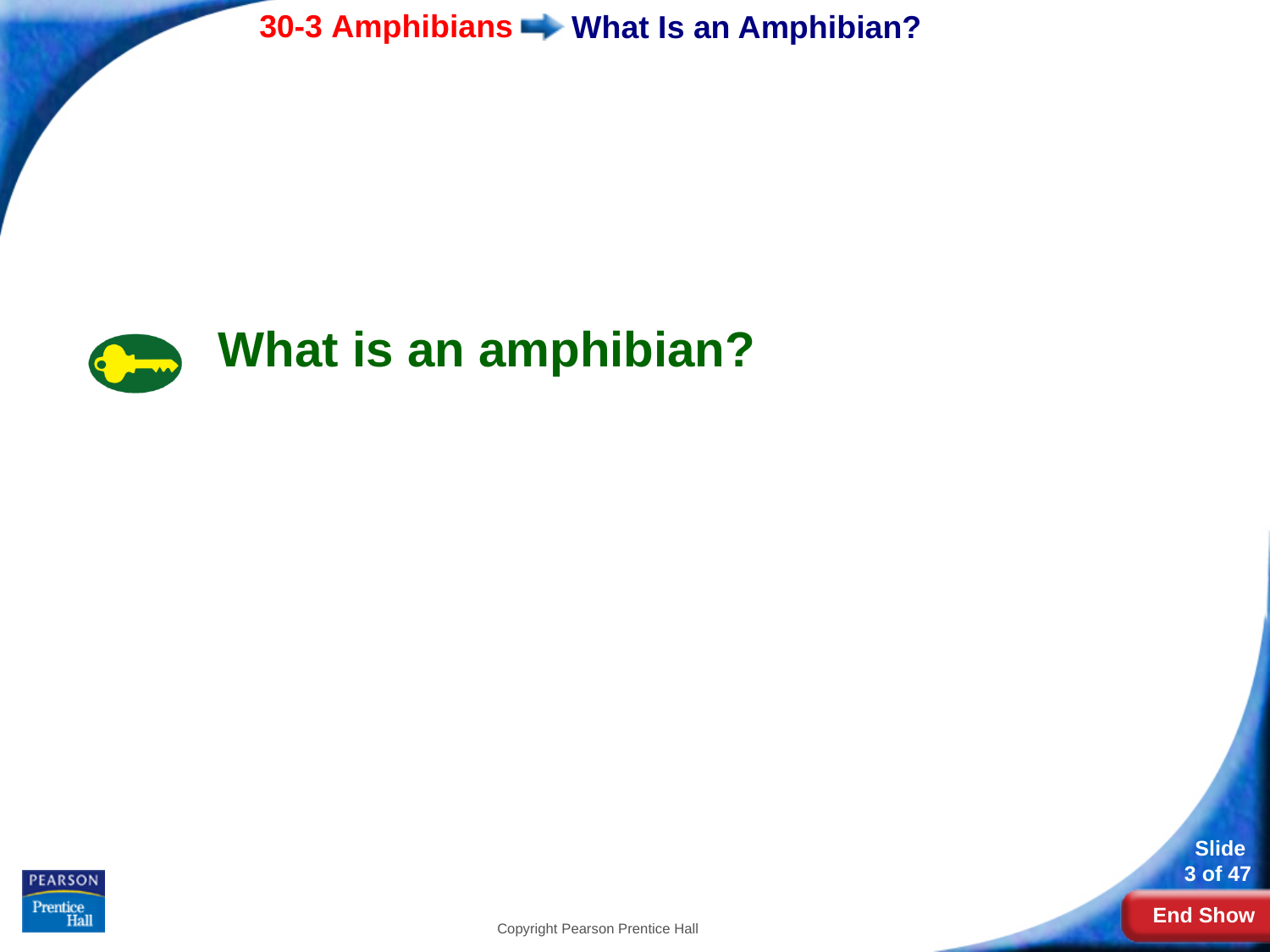

# What Is an Amphibian?

What is an amphibian?

Copyright Pearson Prentice Hall